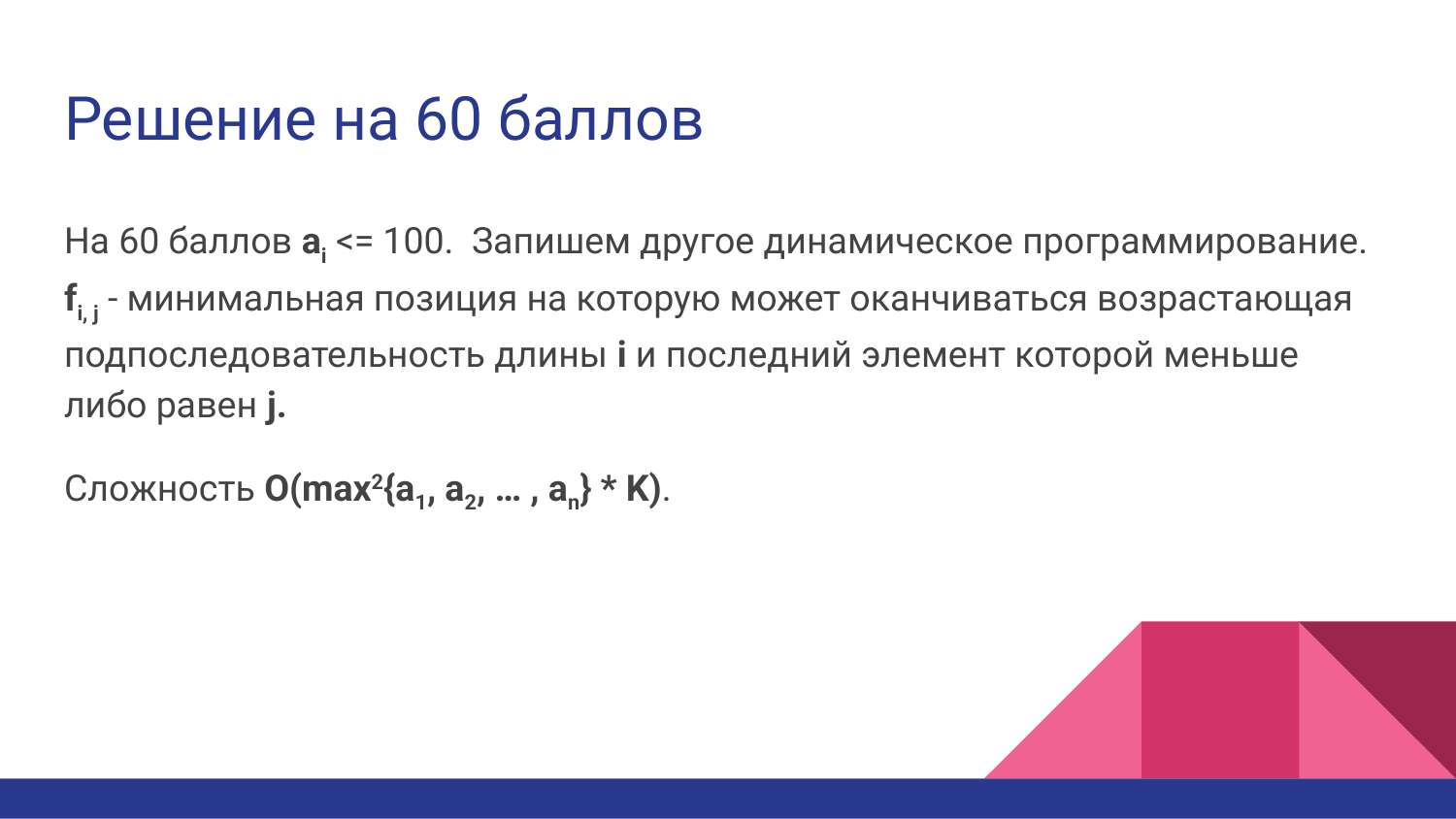

# Решение на 60 баллов
На 60 баллов ai <= 100.  Запишем другое динамическое программирование. fi, j - минимальная позиция на которую может оканчиваться возрастающая подпоследовательность длины i и последний элемент которой меньше либо равен j.
Сложность O(max2{a1, a2, … , an} * K).